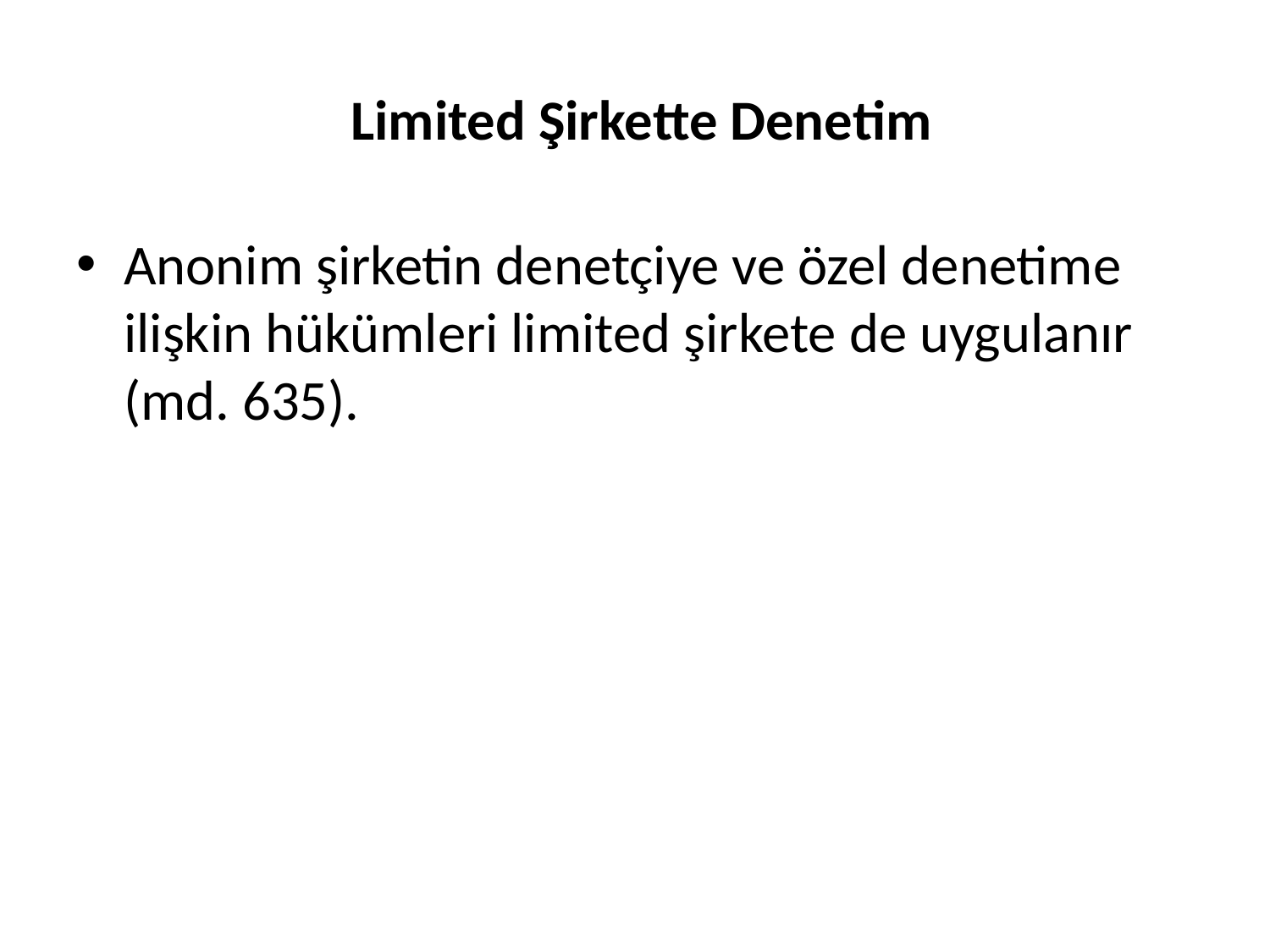

# Limited Şirkette Denetim
Anonim şirketin denetçiye ve özel denetime ilişkin hükümleri limited şirkete de uygulanır (md. 635).